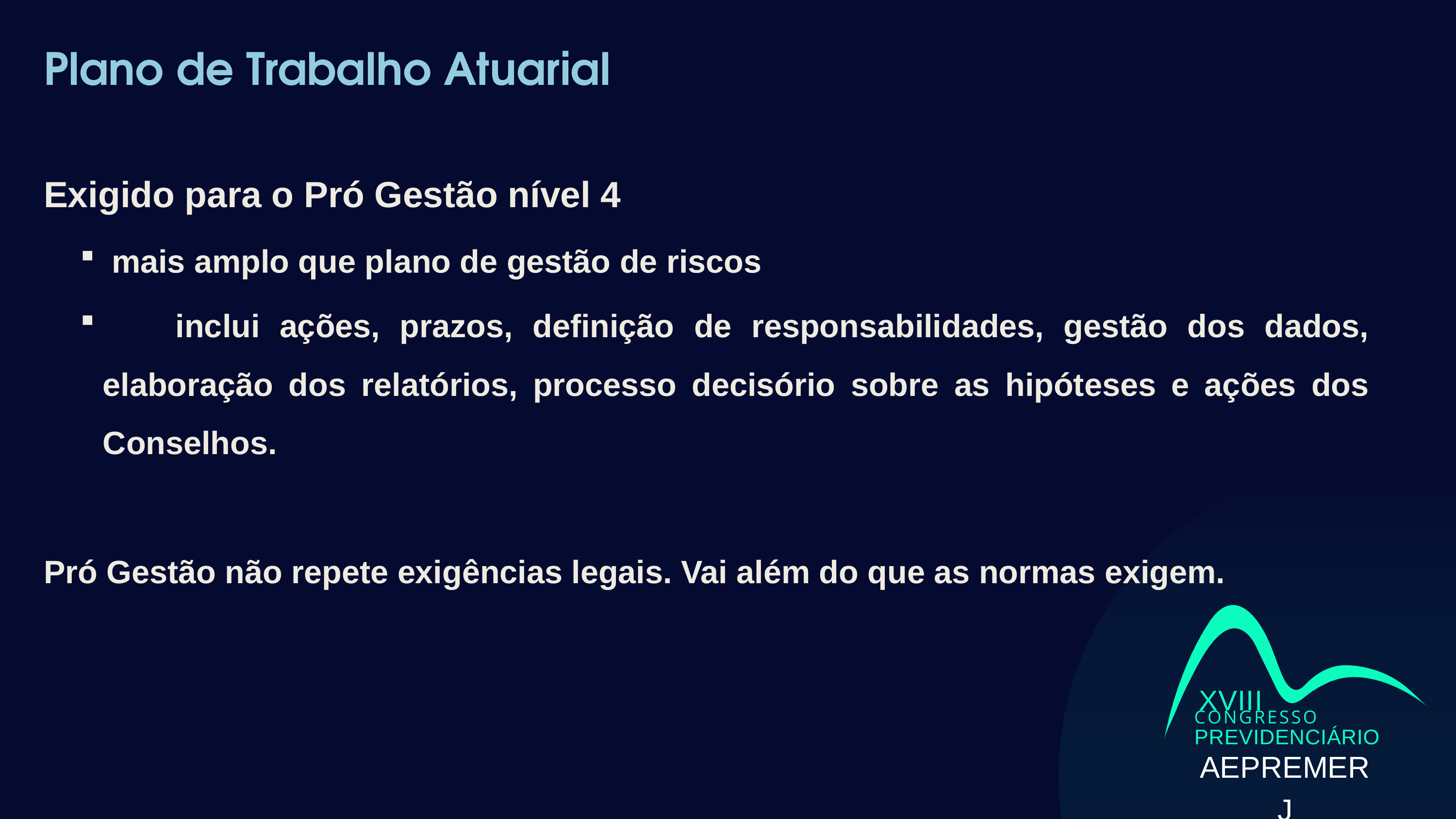

# Plano de Trabalho Atuarial
Exigido para o Pró Gestão nível 4
 mais amplo que plano de gestão de riscos
	inclui ações, prazos, definição de responsabilidades, gestão dos dados, elaboração dos relatórios, processo decisório sobre as hipóteses e ações dos Conselhos.

Pró Gestão não repete exigências legais. Vai além do que as normas exigem.

XVIII
CONGRESSO
PREVIDENCIÁRIO
AEPREMERJ